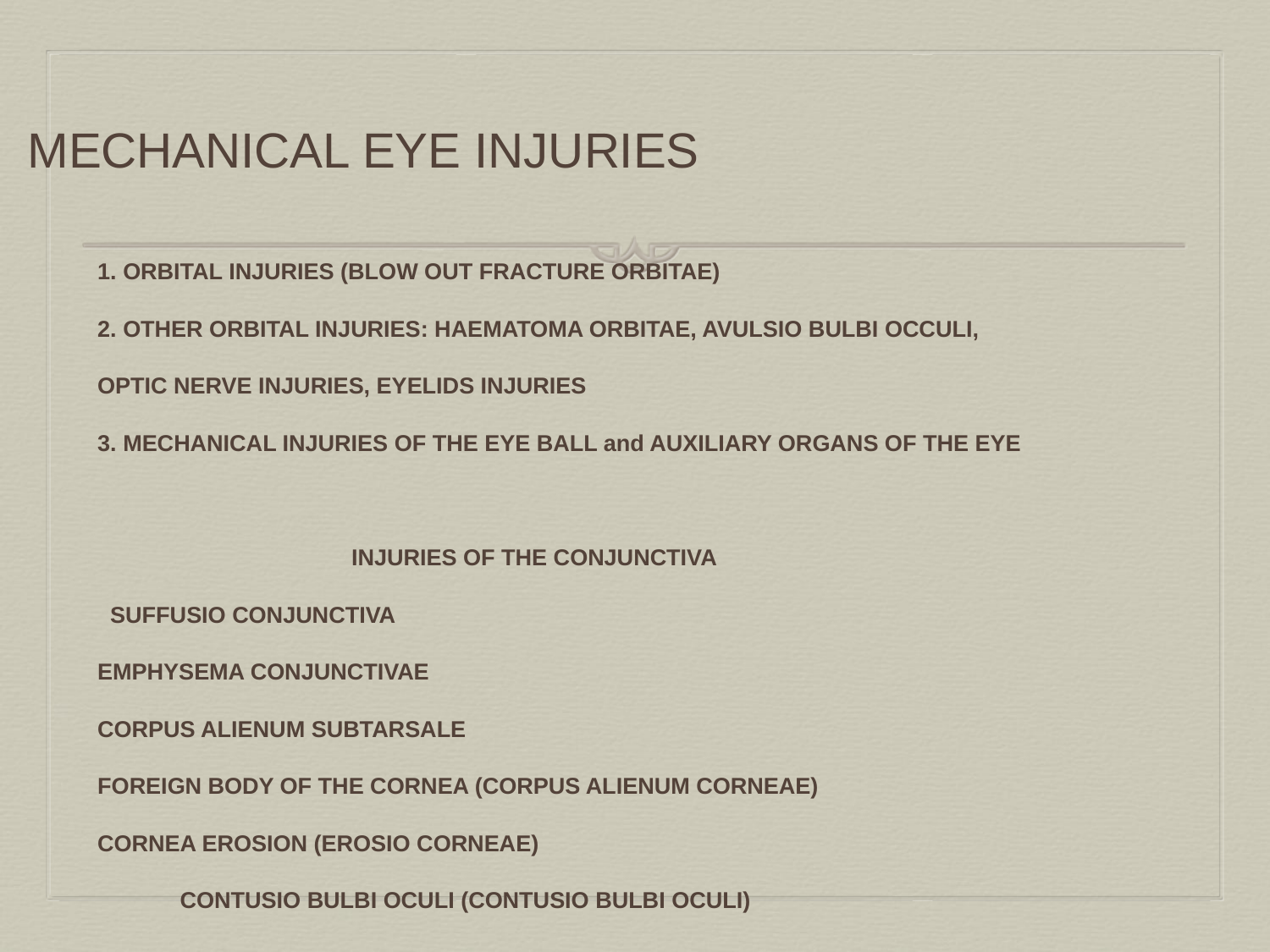

# MECHANICAL EYE INJURIES
1. ORBITAL INJURIES (BLOW OUT FRACTURE ORBITAE)
2. OTHER ORBITAL INJURIES: HAEMATOMA ORBITAE, AVULSIO BULBI OCCULI,
OPTIC NERVE INJURIES, EYELIDS INJURIES
3. MECHANICAL INJURIES OF THE EYE BALL and AUXILIARY ORGANS OF THE EYE

	                    INJURIES OF THE CONJUNCTIVA
  SUFFUSIO CONJUNCTIVA
EMPHYSEMA CONJUNCTIVAE
CORPUS ALIENUM SUBTARSALE
FOREIGN BODY OF THE CORNEA (CORPUS ALIENUM CORNEAE)
CORNEA EROSION (EROSIO CORNEAE)
             CONTUSIO BULBI OCULI (CONTUSIO BULBI OCULI)